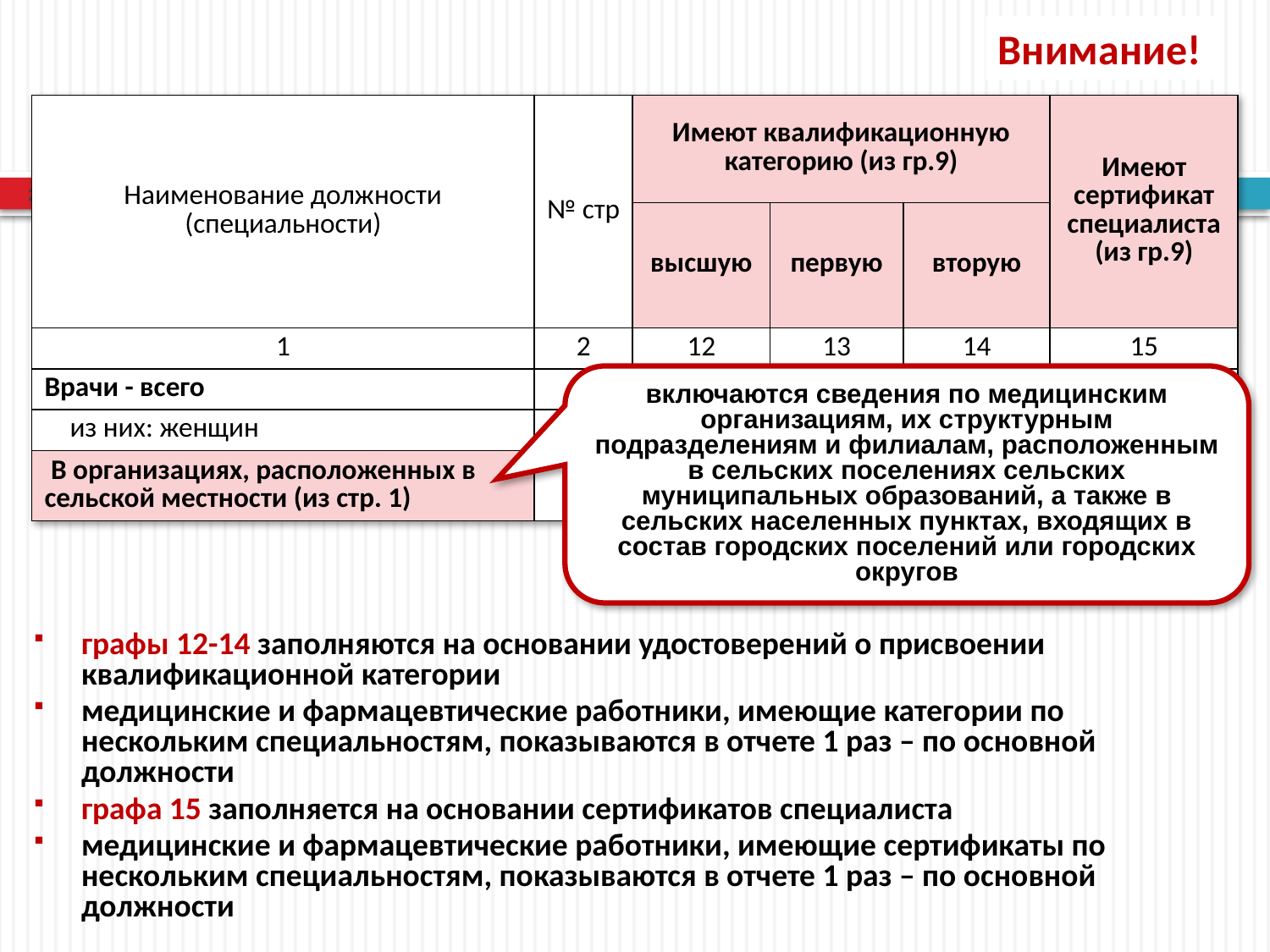

Внимание!
| Наименование должности (специальности) | № стр | Имеют квалификационную категорию (из гр.9) |  |  | Имеют сертификат специалиста (из гр.9) |
| --- | --- | --- | --- | --- | --- |
|  |  | высшую | первую | вторую |  |
| 1 | 2 | 12 | 13 | 14 | 15 |
| Врачи - всего | 1 |  |  |  |  |
| из них: женщин | 2 |  |  |  |  |
| В организациях, расположенных в сельской местности (из стр. 1) | 3 |  |  |  |  |
26

включаются сведения по медицинским организациям, их структурным подразделениям и филиалам, расположенным в сельских поселениях сельских муниципальных образований, а также в сельских населенных пунктах, входящих в состав городских поселений или городских округов
графы 12-14 заполняются на основании удостоверений о присвоении квалификационной категории
медицинские и фармацевтические работники, имеющие категории по нескольким специальностям, показываются в отчете 1 раз – по основной должности
графа 15 заполняется на основании сертификатов специалиста
медицинские и фармацевтические работники, имеющие сертификаты по нескольким специальностям, показываются в отчете 1 раз – по основной должности